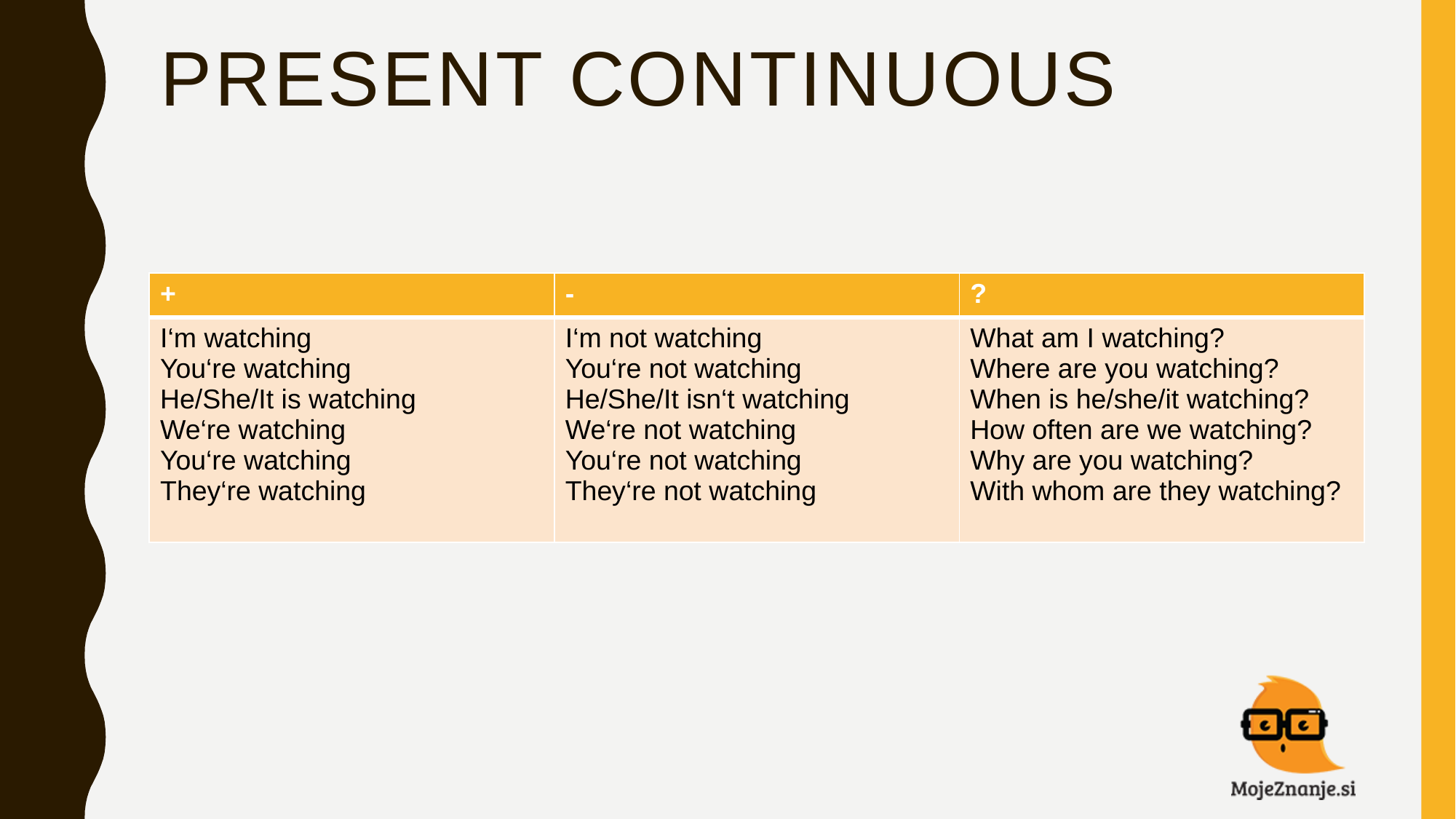

# PRESENT CONTINUOUS

| + | - | ? |
| --- | --- | --- |
| I‘m watching You‘re watching He/She/It is watching We‘re watching You‘re watching They‘re watching | I‘m not watching You‘re not watching He/She/It isn‘t watching We‘re not watching You‘re not watching They‘re not watching | What am I watching? Where are you watching? When is he/she/it watching? How often are we watching? Why are you watching? With whom are they watching? |